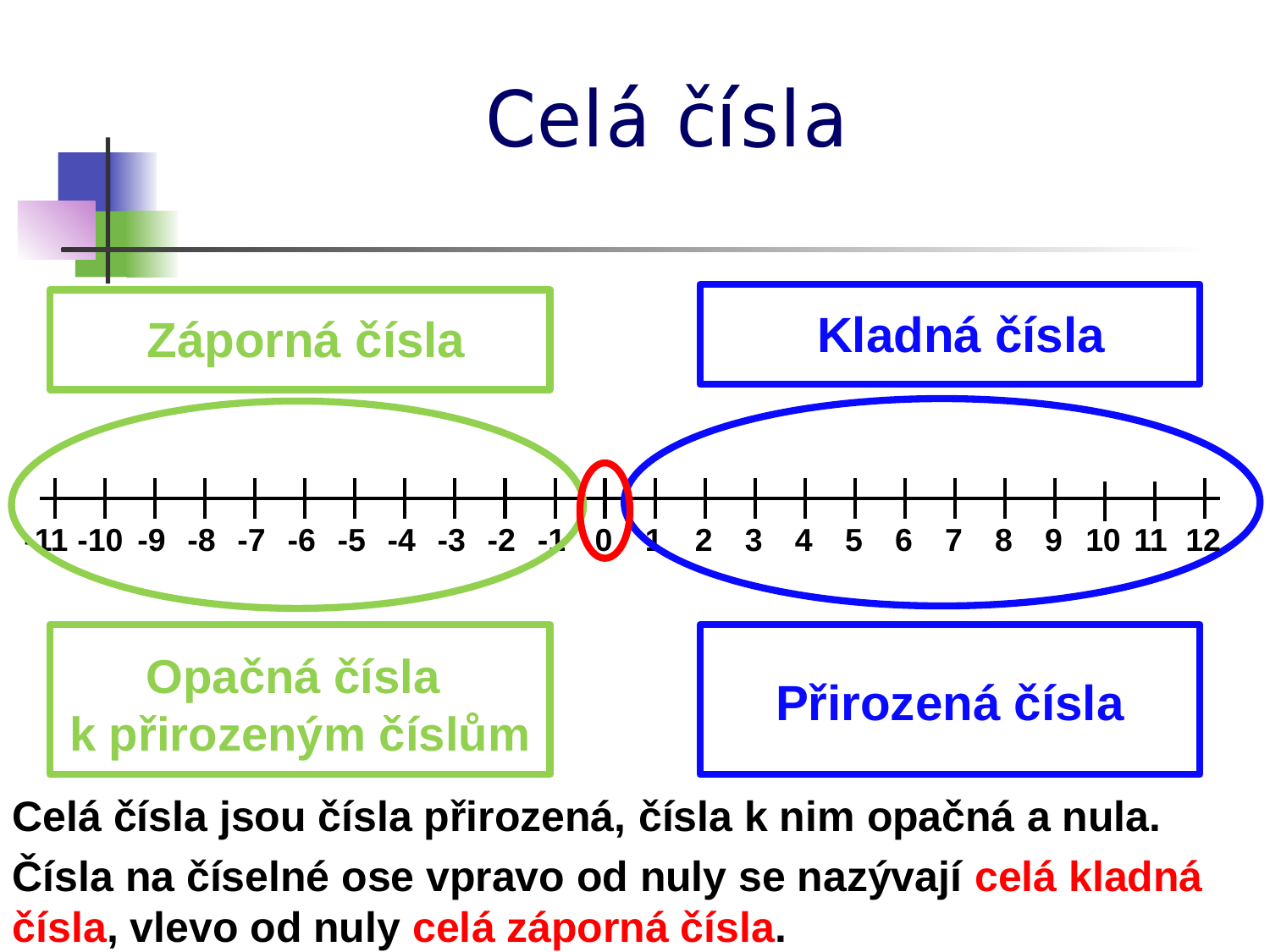

# Celá čísla

Kladná čísla
Záporná čísla

-11
-10
10
11
12
-9
-8
-7
-6
-5
-4
-3
-2
-1
0
1
2
3
4
5
6
7
8
9

Opačná čísla
k přirozeným číslům
Přirozená čísla
Celá čísla jsou čísla přirozená, čísla k nim opačná a nula.
Celá čísla jsou čísla přirozená, čísla k nim opačná
Celá čísla jsou čísla přirozená,
Čísla na číselné ose vpravo od nuly se nazývají celá kladná čísla, vlevo od nuly celá záporná čísla.
Čísla na číselné ose vpravo od nuly se nazývají celá kladná čísla,